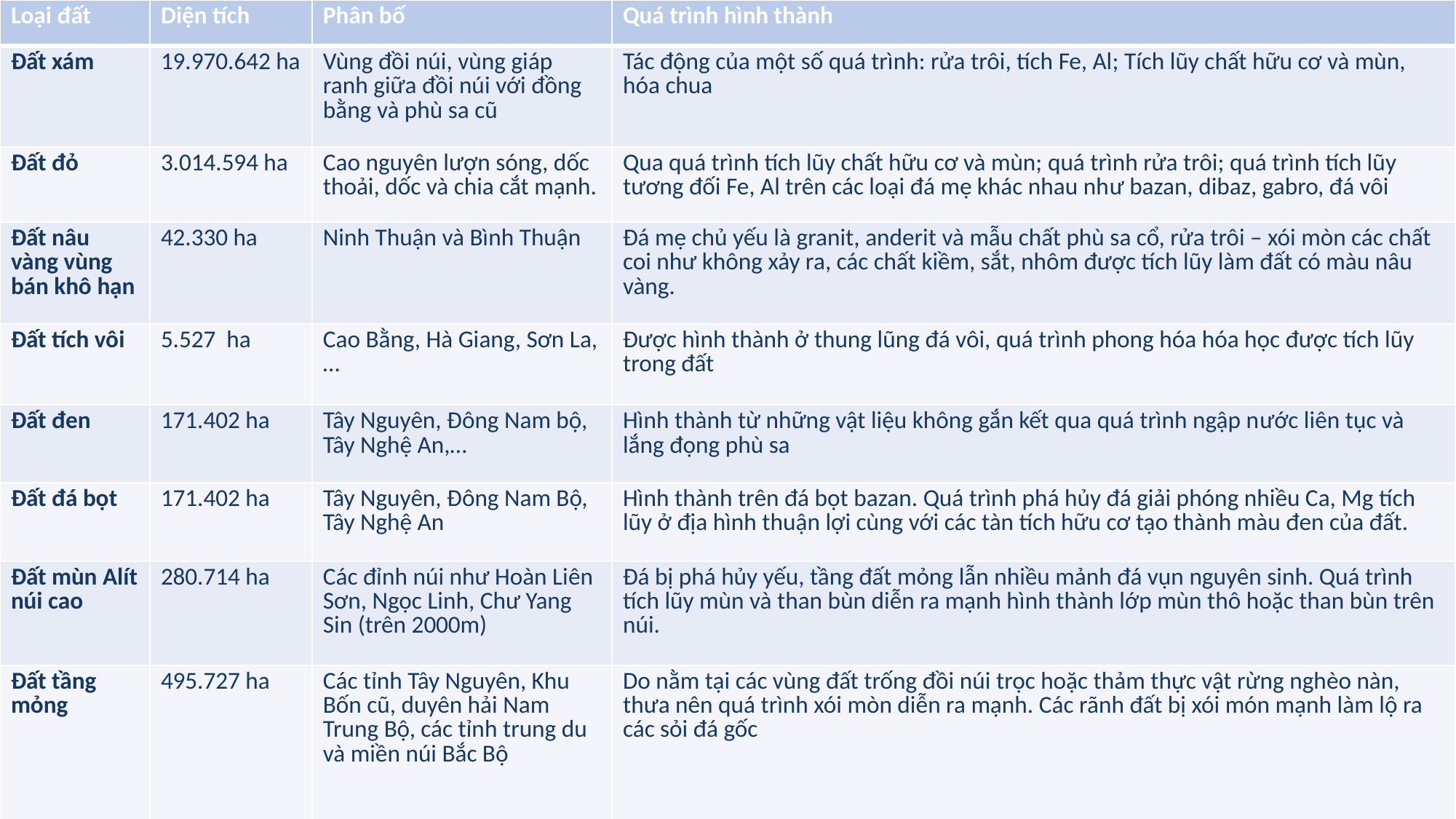

| Loại đất | Diện tích | Phân bố | Quá trình hình thành |
| --- | --- | --- | --- |
| Đất xám | 19.970.642 ha | Vùng đồi núi, vùng giáp ranh giữa đồi núi với đồng bằng và phù sa cũ | Tác động của một số quá trình: rửa trôi, tích Fe, Al; Tích lũy chất hữu cơ và mùn, hóa chua |
| Đất đỏ | 3.014.594 ha | Cao nguyên lượn sóng, dốc thoải, dốc và chia cắt mạnh. | Qua quá trình tích lũy chất hữu cơ và mùn; quá trình rửa trôi; quá trình tích lũy tương đối Fe, Al trên các loại đá mẹ khác nhau như bazan, dibaz, gabro, đá vôi |
| Đất nâu vàng vùng bán khô hạn | 42.330 ha | Ninh Thuận và Bình Thuận | Đá mẹ chủ yếu là granit, anderit và mẫu chất phù sa cổ, rửa trôi – xói mòn các chất coi như không xảy ra, các chất kiềm, sắt, nhôm được tích lũy làm đất có màu nâu vàng. |
| Đất tích vôi | 5.527 ha | Cao Bằng, Hà Giang, Sơn La,… | Được hình thành ở thung lũng đá vôi, quá trình phong hóa hóa học được tích lũy trong đất |
| Đất đen | 171.402 ha | Tây Nguyên, Đông Nam bộ, Tây Nghệ An,… | Hình thành từ những vật liệu không gắn kết qua quá trình ngập nước liên tục và lắng đọng phù sa |
| Đất đá bọt | 171.402 ha | Tây Nguyên, Đông Nam Bộ, Tây Nghệ An | Hình thành trên đá bọt bazan. Quá trình phá hủy đá giải phóng nhiều Ca, Mg tích lũy ở địa hình thuận lợi cùng với các tàn tích hữu cơ tạo thành màu đen của đất. |
| Đất mùn Alít núi cao | 280.714 ha | Các đỉnh núi như Hoàn Liên Sơn, Ngọc Linh, Chư Yang Sin (trên 2000m) | Đá bị phá hủy yếu, tầng đất mỏng lẫn nhiều mảnh đá vụn nguyên sinh. Quá trình tích lũy mùn và than bùn diễn ra mạnh hình thành lớp mùn thô hoặc than bùn trên núi. |
| Đất tầng mỏng | 495.727 ha | Các tỉnh Tây Nguyên, Khu Bốn cũ, duyên hải Nam Trung Bộ, các tỉnh trung du và miền núi Bắc Bộ | Do nằm tại các vùng đất trống đồi núi trọc hoặc thảm thực vật rừng nghèo nàn, thưa nên quá trình xói mòn diễn ra mạnh. Các rãnh đất bị xói món mạnh làm lộ ra các sỏi đá gốc |